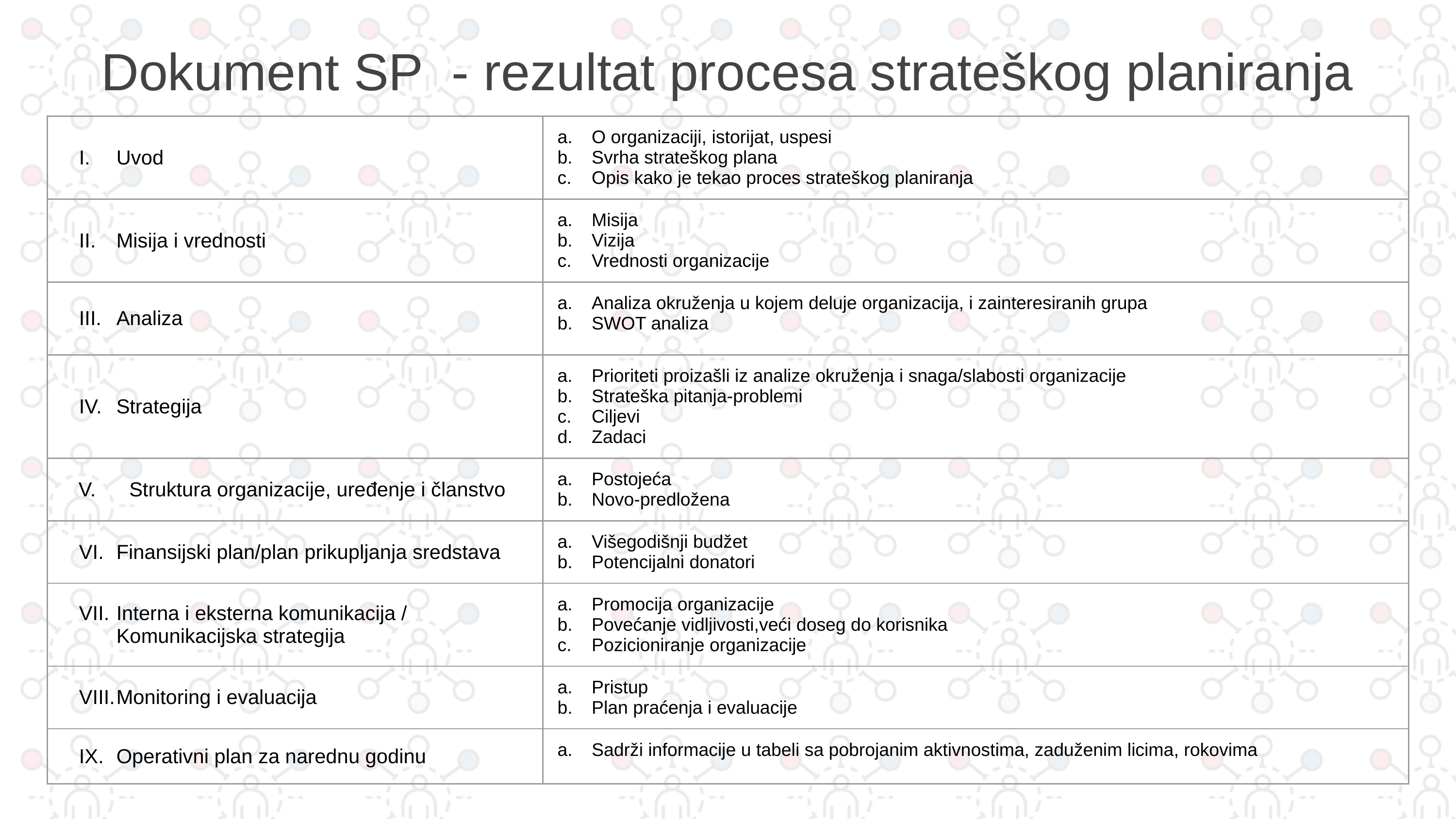

# Dokument SP  - rezultat procesa strateškog planiranja
| Uvod | O organizaciji, istorijat, uspesi Svrha strateškog plana Opis kako je tekao proces strateškog planiranja |
| --- | --- |
| Misija i vrednosti | Misija Vizija Vrednosti organizacije |
| Analiza | Analiza okruženja u kojem deluje organizacija, i zainteresiranih grupa SWOT analiza |
| Strategija | Prioriteti proizašli iz analize okruženja i snaga/slabosti organizacije Strateška pitanja-problemi Ciljevi Zadaci |
| V. Struktura organizacije, uređenje i članstvo | Postojeća Novo-predložena |
| Finansijski plan/plan prikupljanja sredstava | Višegodišnji budžet Potencijalni donatori |
| Interna i eksterna komunikacija / Komunikacijska strategija | Promocija organizacije Povećanje vidljivosti,veći doseg do korisnika Pozicioniranje organizacije |
| Monitoring i evaluacija | Pristup Plan praćenja i evaluacije |
| Operativni plan za narednu godinu | Sadrži informacije u tabeli sa pobrojanim aktivnostima, zaduženim licima, rokovima |